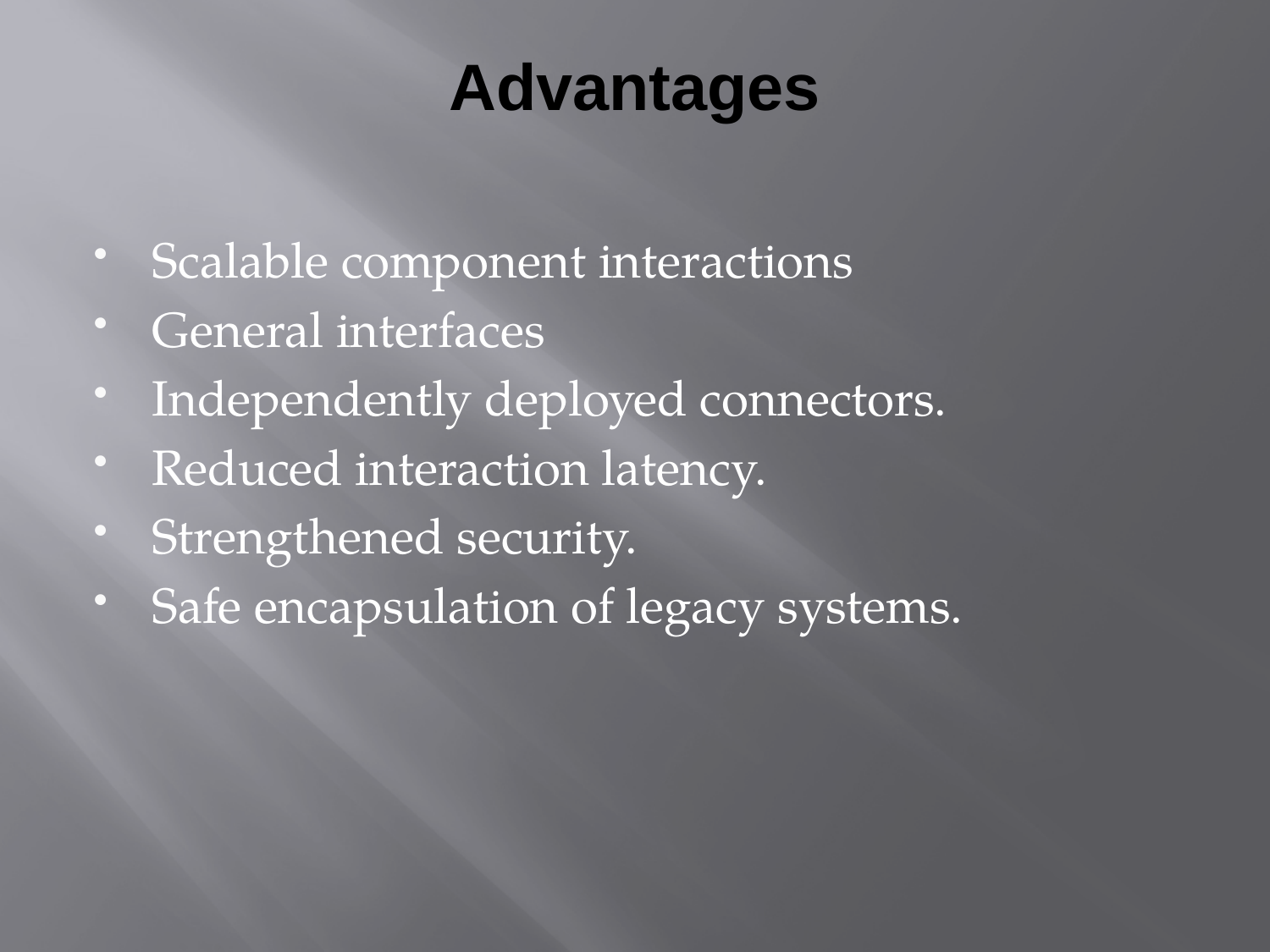

# Advantages
Scalable component interactions
General interfaces
Independently deployed connectors.
Reduced interaction latency.
Strengthened security.
Safe encapsulation of legacy systems.